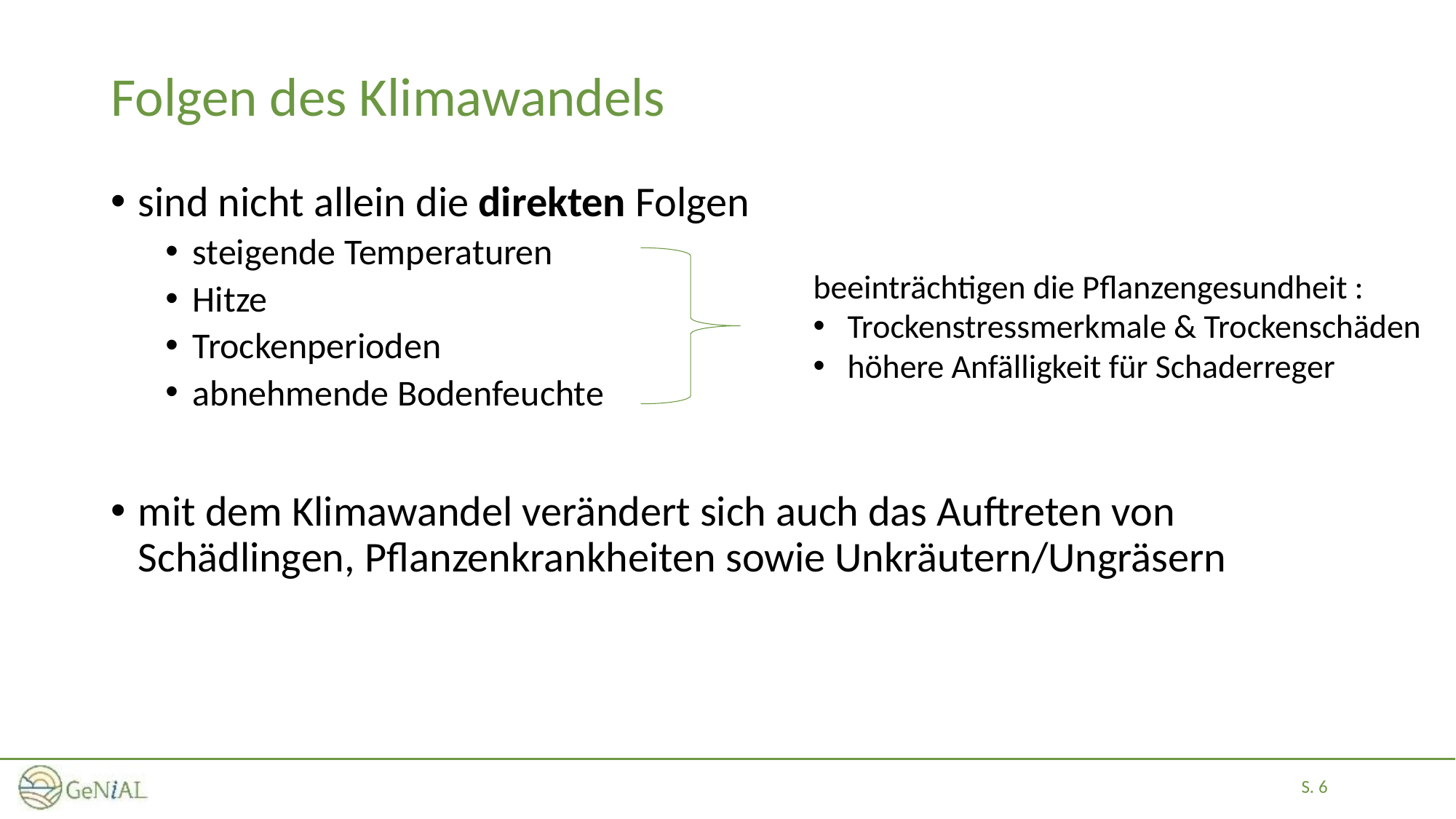

# Folgen des Klimawandels
sind nicht allein die direkten Folgen
steigende Temperaturen
Hitze
Trockenperioden
abnehmende Bodenfeuchte

mit dem Klimawandel verändert sich auch das Auftreten von Schädlingen, Pflanzenkrankheiten sowie Unkräutern/Ungräsern

beeinträchtigen die Pflanzengesundheit :
Trockenstressmerkmale & Trockenschäden
höhere Anfälligkeit für Schaderreger